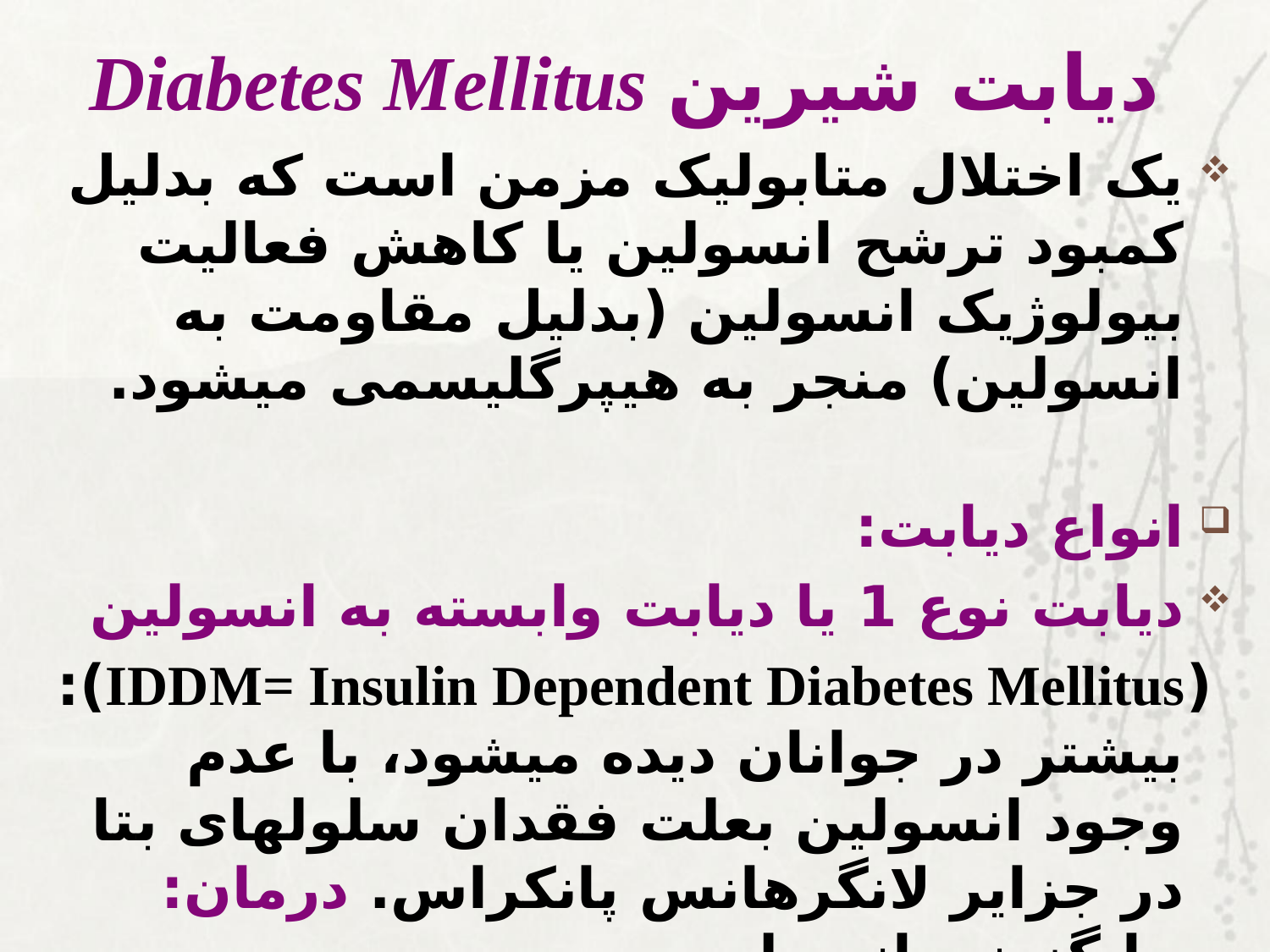

# Diabetes Mellitus دیابت شیرین
یک اختلال متابولیک مزمن است که بدلیل کمبود ترشح انسولین یا کاهش فعالیت بیولوژیک انسولین (بدلیل مقاومت به انسولین) منجر به هیپرگلیسمی میشود.

انواع دیابت:
دیابت نوع 1 یا دیابت وابسته به انسولین
 (IDDM= Insulin Dependent Diabetes Mellitus): بیشتر در جوانان دیده میشود، با عدم وجود انسولین بعلت فقدان سلولهای بتا در جزایر لانگرهانس پانکراس. درمان: جایگزینی انسولین